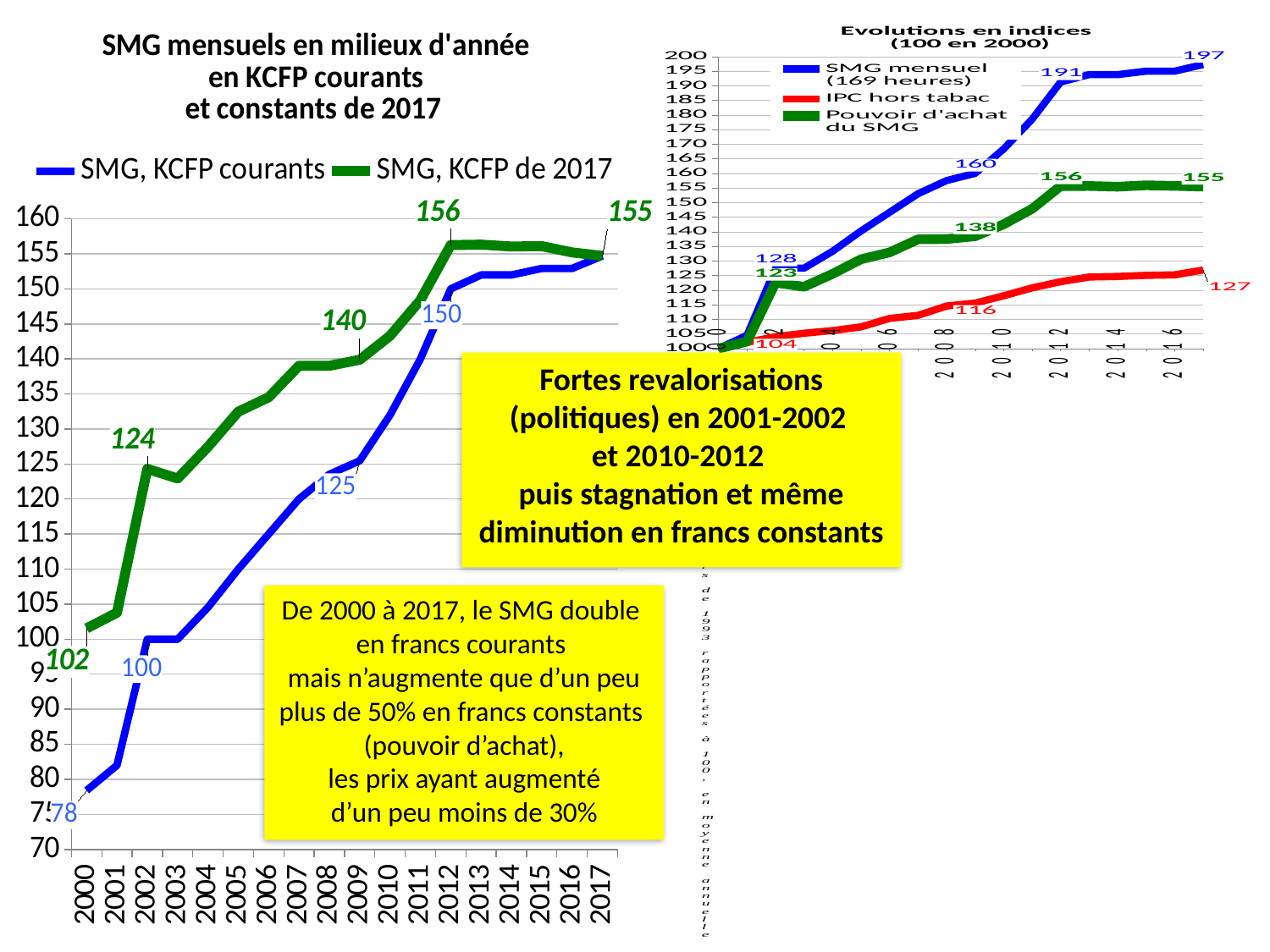

### Chart: SMG mensuels en milieux d'année
 en KCFP courants
et constants de 2017

| Category | SMG, KCFP courants | SMG, KCFP de 2017 |
|---|---|---|
| 2000 | 78.41431 | 101.5493332504154 |
| 2001 | 82.00048999999999 | 103.7837099416828 |
| 2002 | 100.0 | 124.3103912074398 |
| 2003 | 100.0 | 122.94029340225 |
| 2004 | 104.54171 | 127.4545782915642 |
| 2005 | 110.00041 | 132.4782204694987 |
| 2006 | 115.0 | 134.5300791986113 |
| 2007 | 120.0 | 139.0230196889522 |
| 2008 | 123.541 | 139.0214445505462 |
| 2009 | 125.464 | 139.8849058688702 |
| 2010 | 132.0 | 143.3046977388094 |
| 2011 | 140.0 | 148.3904125298994 |
| 2012 | 150.0 | 156.2506440394152 |
| 2013 | 151.985 | 156.3149681816737 |
| 2014 | 151.985 | 156.0420979226838 |
| 2015 | 152.912 | 156.1032615083592 |
| 2016 | 152.912 | 155.20568 |
| 2017 | 154.706 | 154.706 |

### Chart: Evolutions en indices
(100 en 2000)

| Category | SMG mensuel (169 heures) | IPC hors tabac | Pouvoir d'achat du SMG |
|---|---|---|---|
| 2000.0 | 100.0 | 100.0 | 100.0 |
| 2001.0 | 104.573374426173 | 102.1238008404028 | 102.3986314312746 |
| 2002.0 | 127.5277433417446 | 104.0454293189567 | 122.5692893733964 |
| 2003.0 | 127.5277433417446 | 105.2465709981765 | 121.1704496709486 |
| 2004.0 | 133.3196836138709 | 106.1593197494648 | 125.5845308056838 |
| 2005.0 | 140.2810405396668 | 107.421905970031 | 130.5888582714247 |
| 2006.0 | 146.6569048430063 | 110.3167367002299 | 132.9416634590322 |
| 2007.0 | 153.0332920100936 | 111.3652580670737 | 137.4156488892827 |
| 2008.0 | 157.5490494018248 | 114.5663204630144 | 137.5177702880722 |
| 2009.0 | 160.0014079062865 | 115.5702449853326 | 138.4451576844825 |
| 2010.0 | 168.3366212111029 | 118.0795607706335 | 142.5620319998416 |
| 2011.0 | 178.5388406784425 | 120.762308729089 | 147.8431826597203 |
| 2012.0 | 191.291615012617 | 122.8970110203758 | 155.6519669798166 |
| 2013.0 | 193.8230407179506 | 124.501506382304 | 155.6792735686125 |
| 2014.0 | 193.8230407179506 | 124.6947593752478 | 155.4380005134562 |
| 2015.0 | 195.0052228987286 | 125.0733370332197 | 155.9127049172237 |
| 2016.0 | 195.0052228987286 | 125.2398319194482 | 155.7054332555733 |
| 2017.0 | 197.2930706142795 | 126.9087524739964 | 155.4605705029721 |
Fortes revalorisations (politiques) en 2001-2002
et 2010-2012
puis stagnation et même diminution en francs constants
De 2000 à 2017, le SMG double
en francs courants
mais n’augmente que d’un peu plus de 50% en francs constants
(pouvoir d’achat),
 les prix ayant augmenté
d’un peu moins de 30%